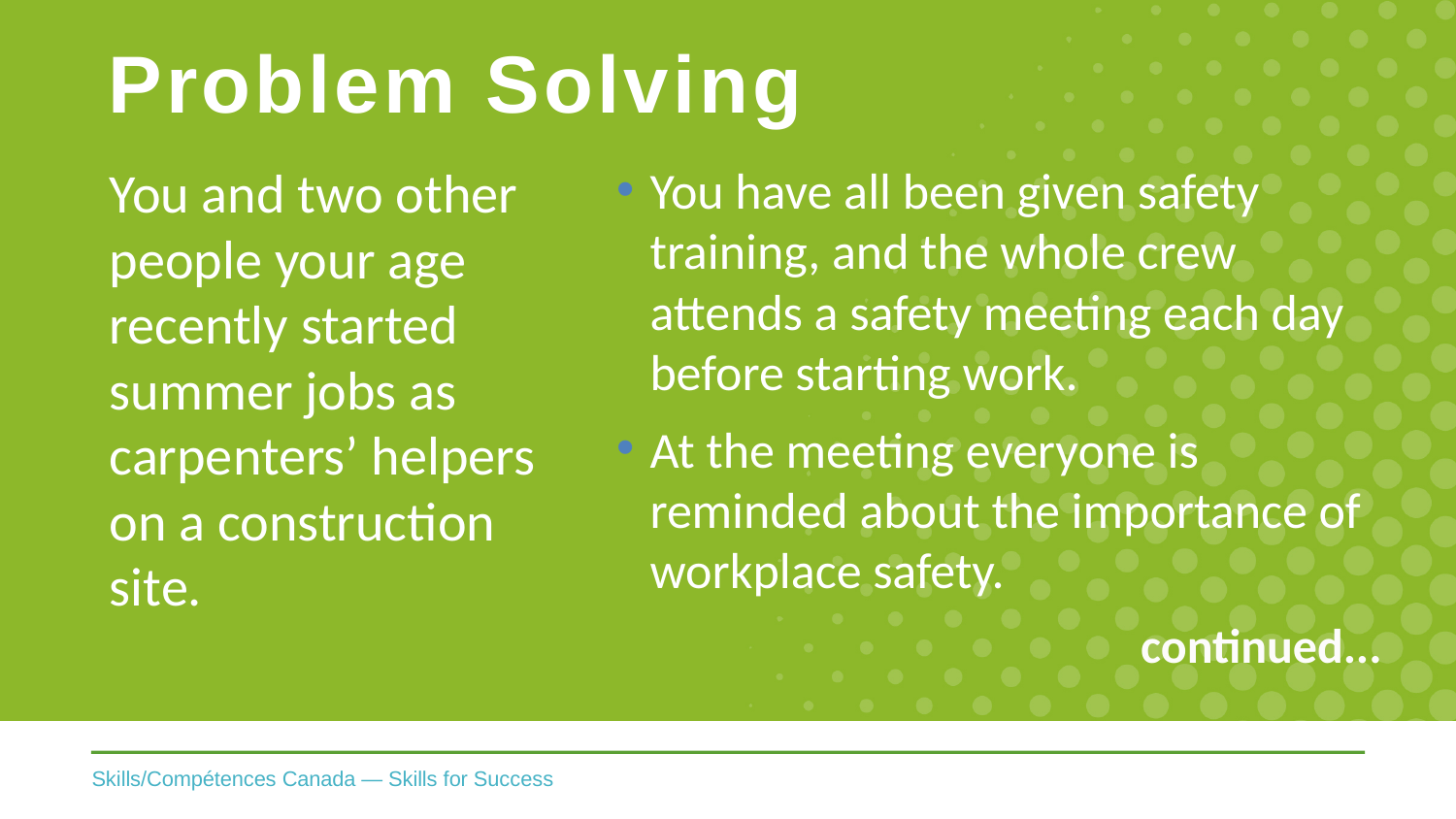

# Problem Solving
You and two other people your age recently started summer jobs as carpenters’ helpers on a construction site.
You have all been given safety training, and the whole crew attends a safety meeting each day before starting work.
At the meeting everyone is reminded about the importance of workplace safety.
continued...